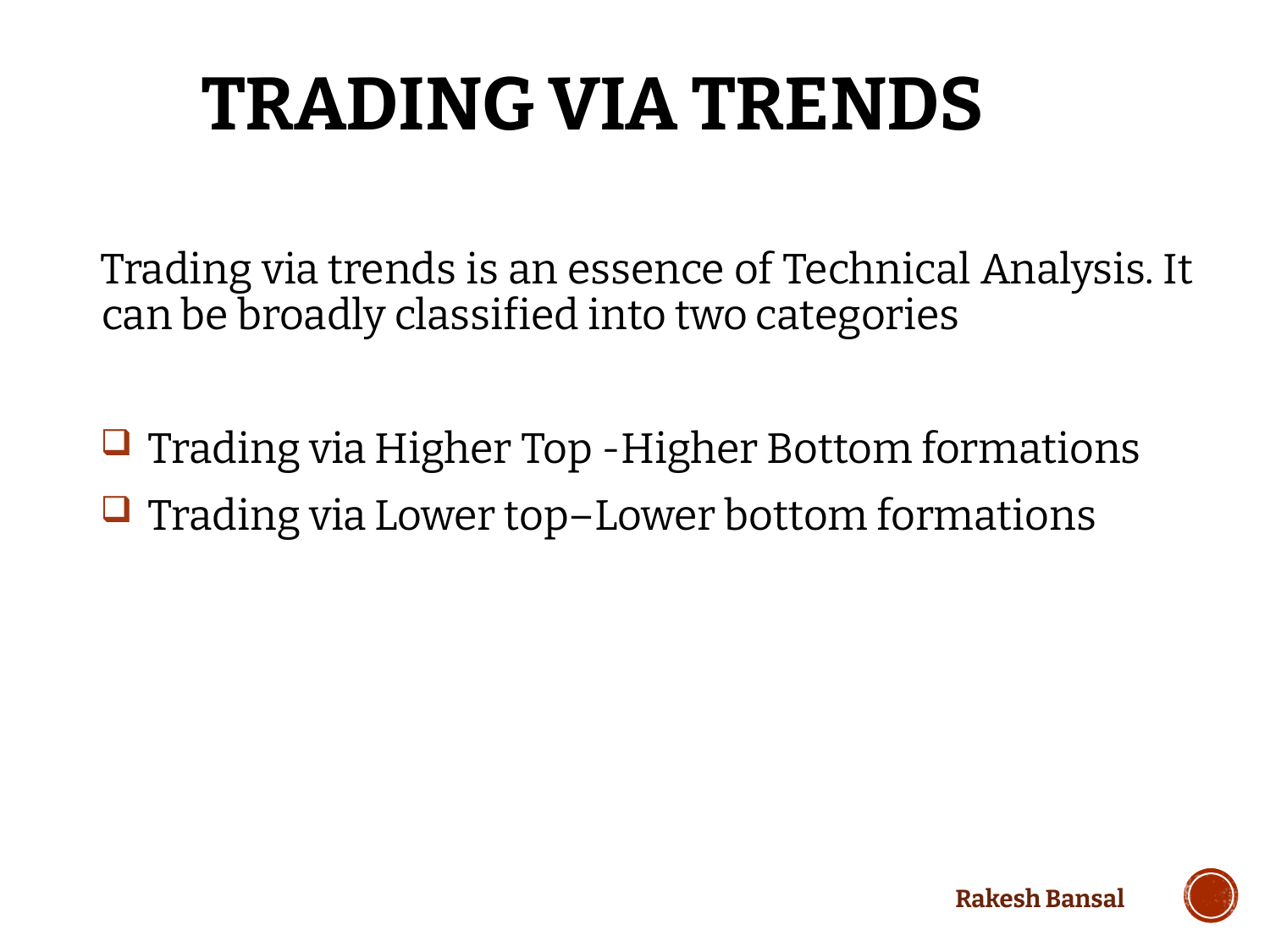

# Trading via Trends

Trading via trends is an essence of Technical Analysis. It can be broadly classified into two categories

Trading via Higher Top -Higher Bottom formations
Trading via Lower top–Lower bottom formations
              Rakesh Bansal